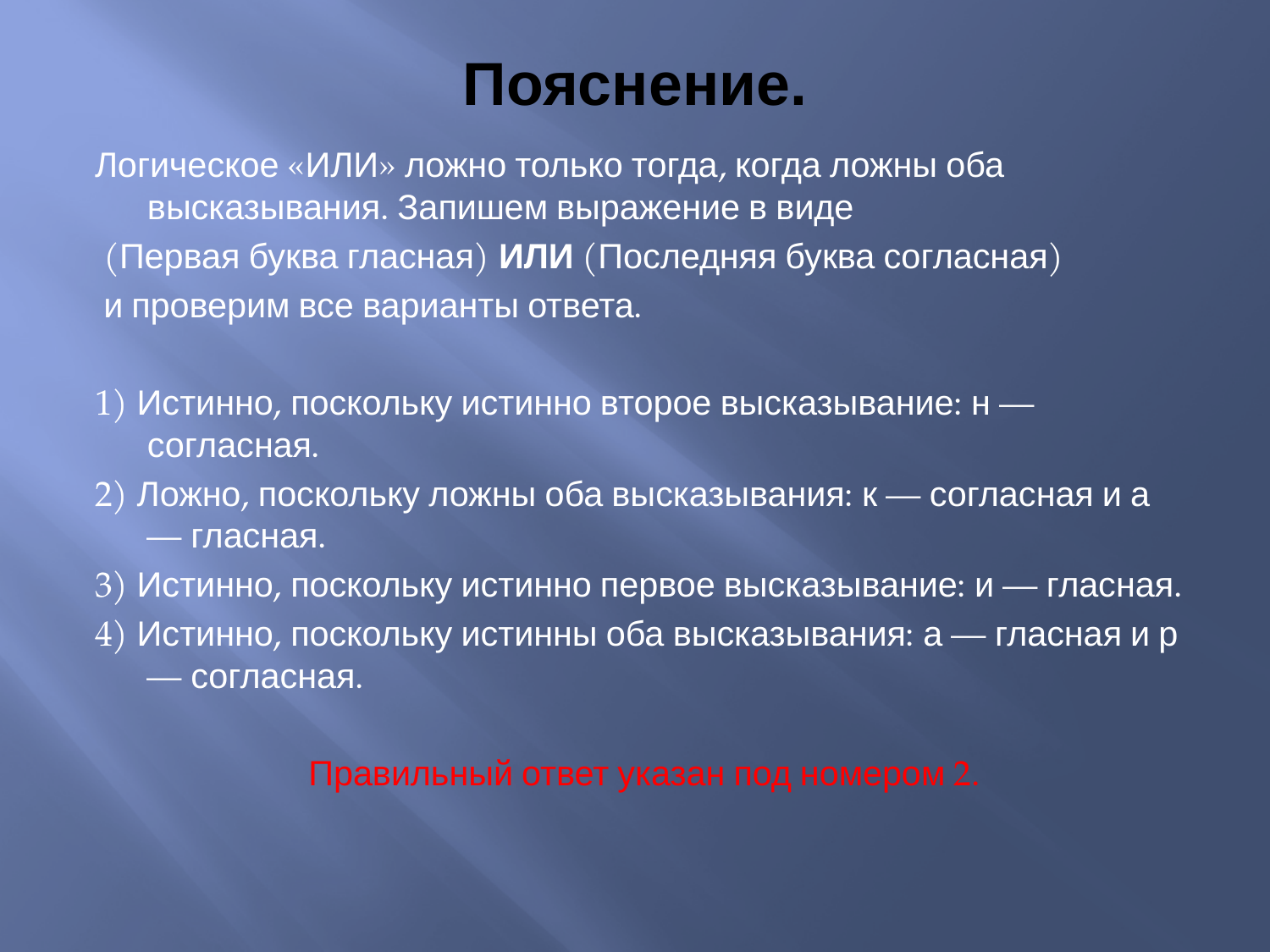

# Пояснение.
Логическое «ИЛИ» ложно только тогда, когда ложны оба высказывания. Запишем выражение в виде
 (Первая буква гласная) ИЛИ (Последняя буква согласная)
 и проверим все варианты ответа.

1) Истинно, поскольку истинно второе высказывание: н — согласная.
2) Ложно, поскольку ложны оба высказывания: к — согласная и а — гласная.
3) Истинно, поскольку истинно первое высказывание: и — гласная.
4) Истинно, поскольку истинны оба высказывания: а — гласная и р — согласная.

Правильный ответ указан под номером 2.